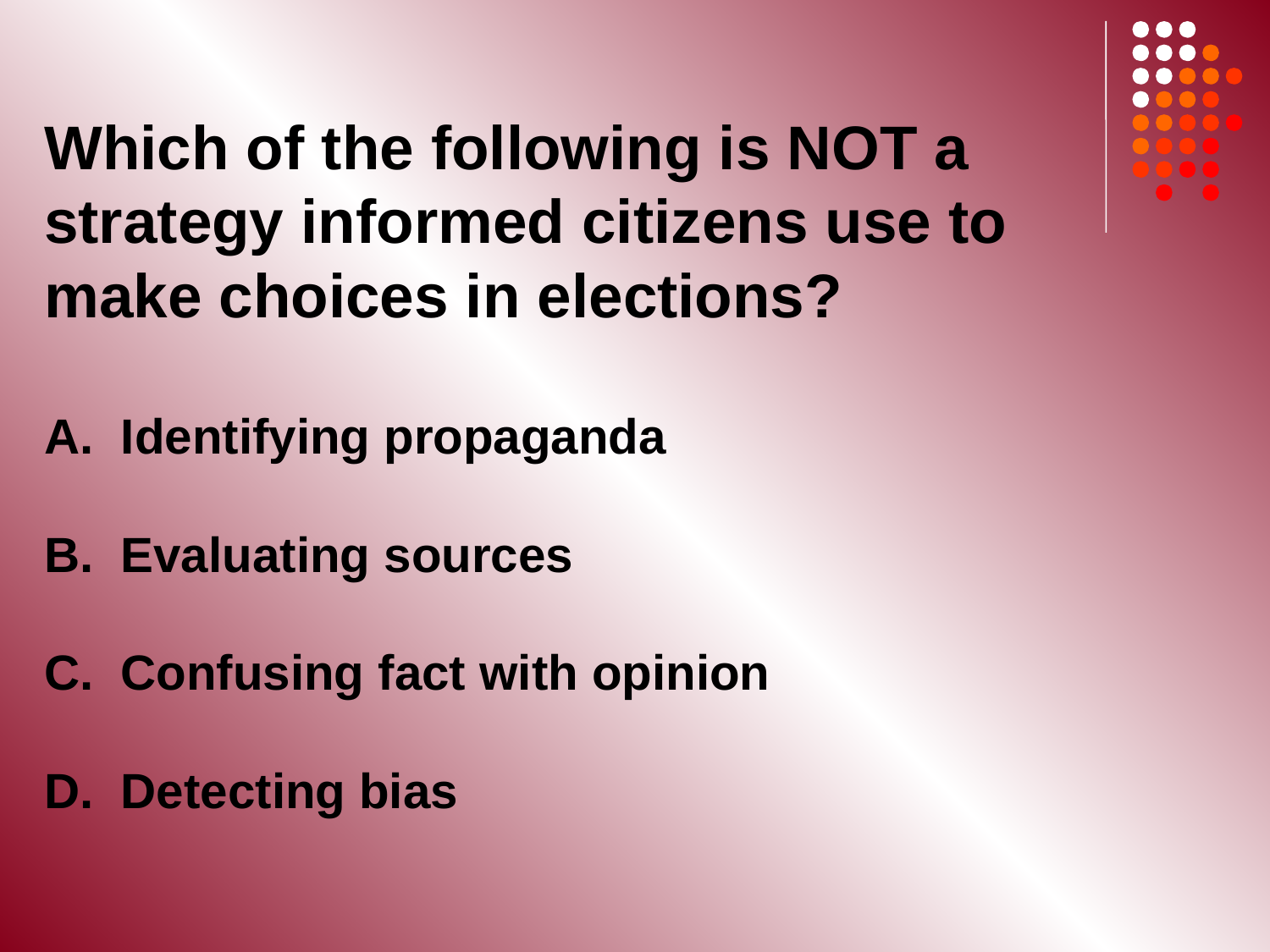

Which of the following is NOT a strategy informed citizens use to make choices in elections?
A.  Identifying propaganda
B.  Evaluating sources
C.  Confusing fact with opinion
D.  Detecting bias